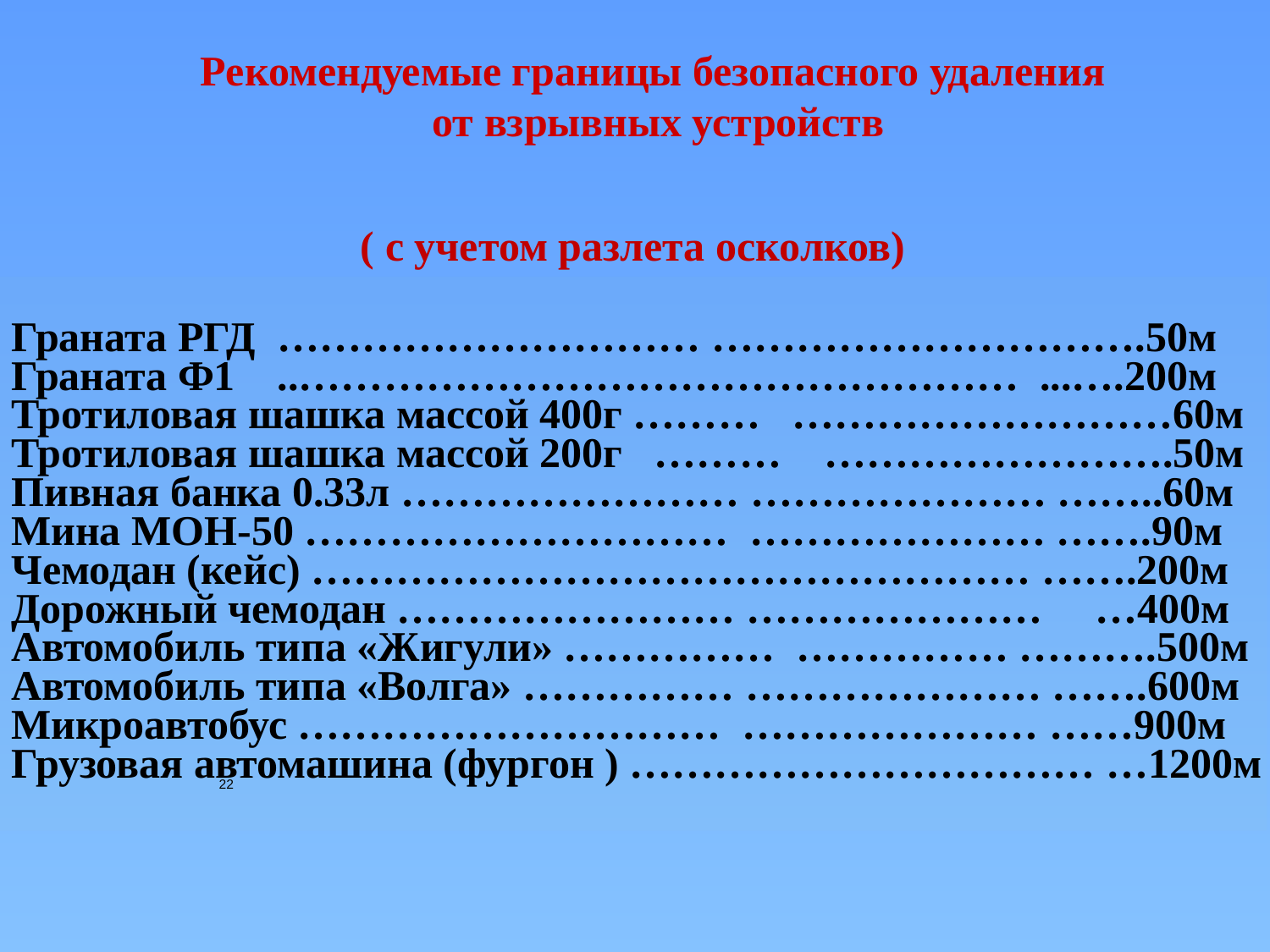

Рекомендуемые границы безопасного удаления
от взрывных устройств
( с учетом разлета осколков)
Граната РГД  ………………………… ………………………….50м
Граната Ф1    ..……………………………………………  ...….200м
Тротиловая шашка массой 400г ………   ………………………60м
Тротиловая шашка массой 200г   ………    …………………….50м
Пивная банка 0.33л …………………… ………………… ……..60м
Мина МОН-50 …………………………  ………………… …….90м
Чемодан (кейс) …………………………………………… …….200м
Дорожный чемодан …………………… …………………     …400м
Автомобиль типа «Жигули» ……………  …………… ……….500м
Автомобиль типа «Волга» …………… ………………… …….600м
Микроавтобус …………………………  ………………… ……900м
Грузовая автомашина (фургон ) …………………………… …1200м
22